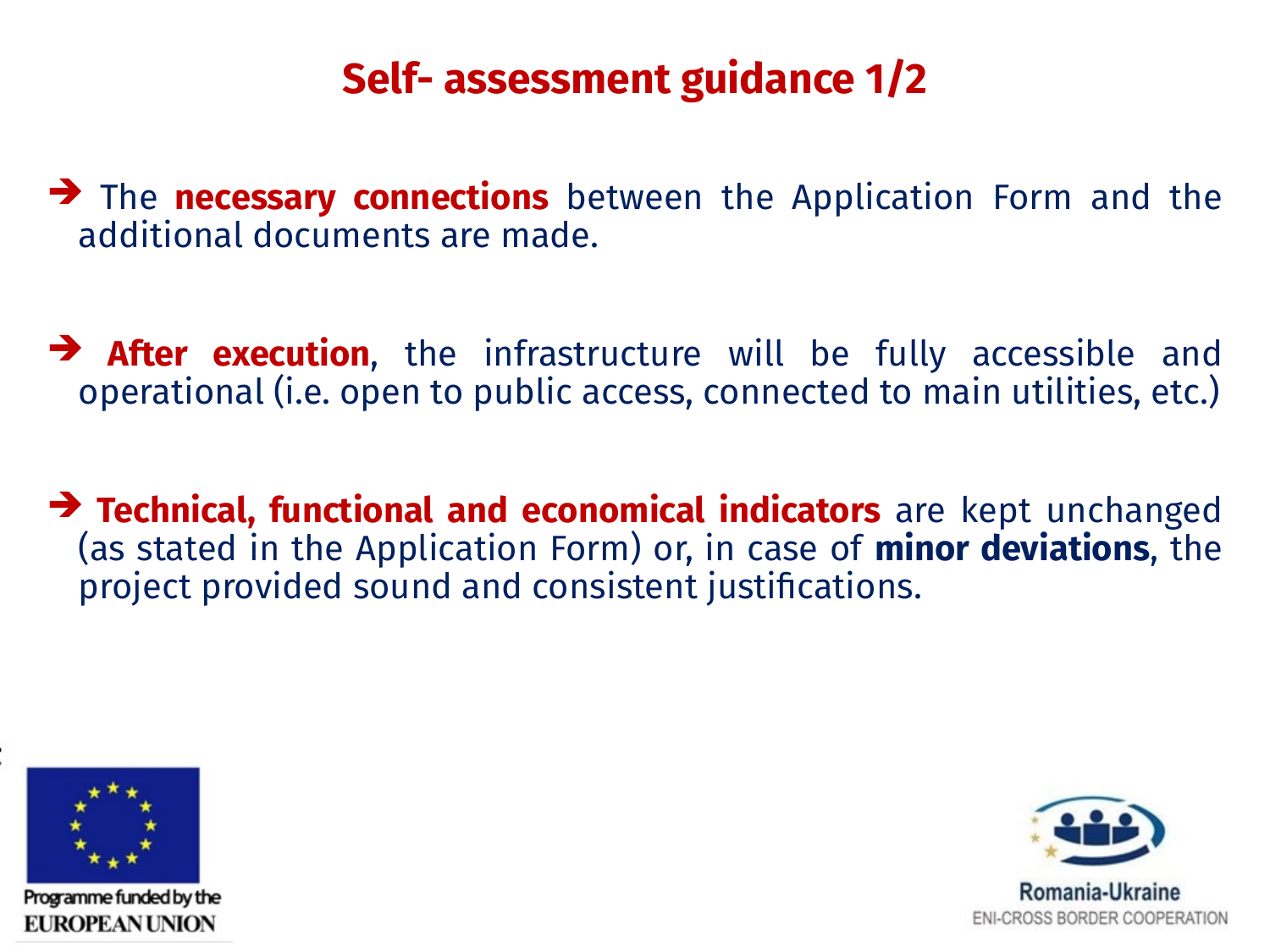

# Self- assessment guidance 1/2
 The necessary connections between the Application Form and the additional documents are made.

 After execution, the infrastructure will be fully accessible and operational (i.e. open to public access, connected to main utilities, etc.)

 Technical, functional and economical indicators are kept unchanged (as stated in the Application Form) or, in case of minor deviations, the project provided sound and consistent justifications.